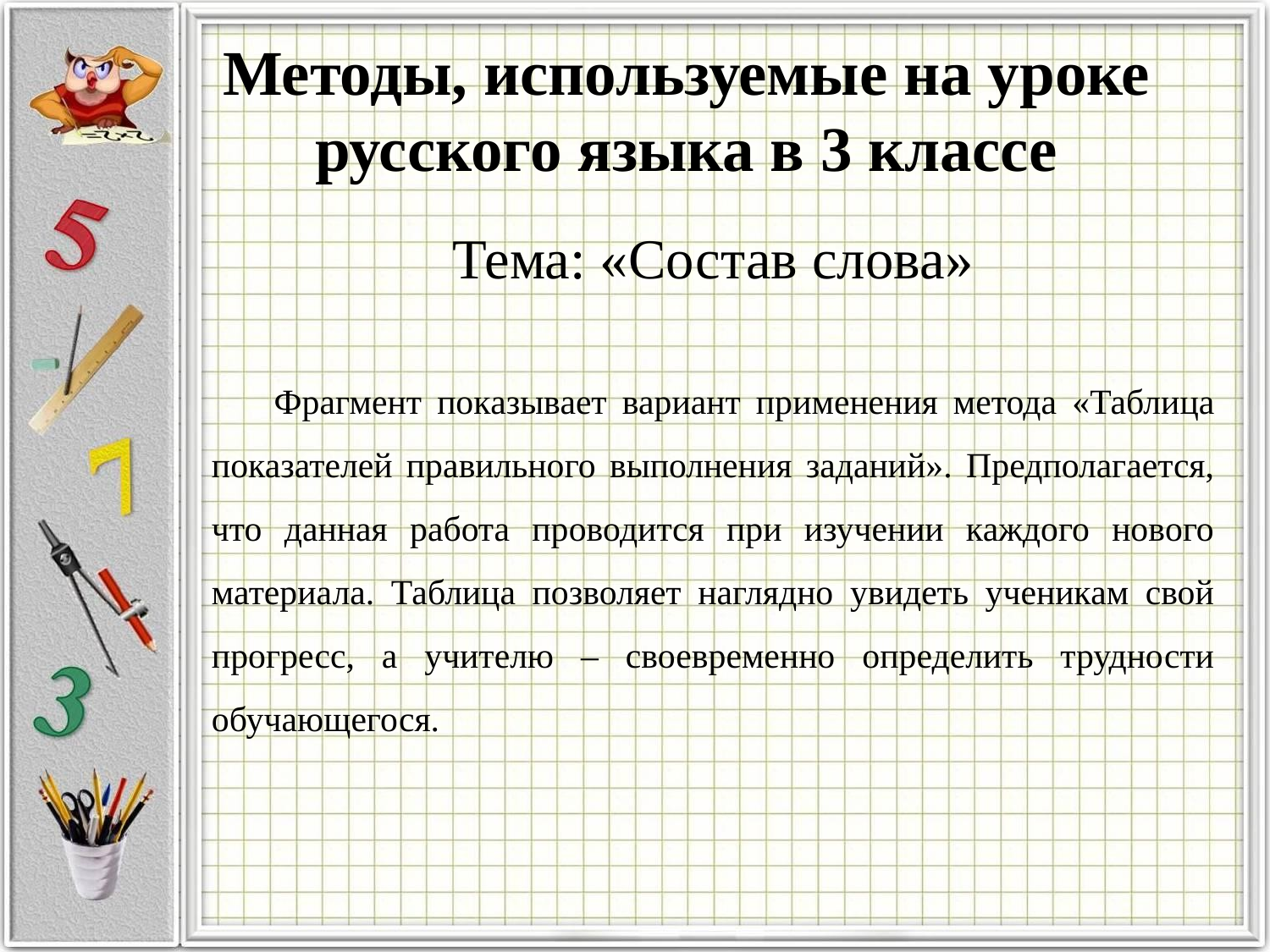

# Методы, используемые на уроке русского языка в 3 классе
Тема: «Состав слова»

Фрагмент показывает вариант применения метода «Таблица показателей правильного выполнения заданий». Предполагается, что данная работа проводится при изучении каждого нового материала. Таблица позволяет наглядно увидеть ученикам свой прогресс, а учителю – своевременно определить трудности обучающегося.